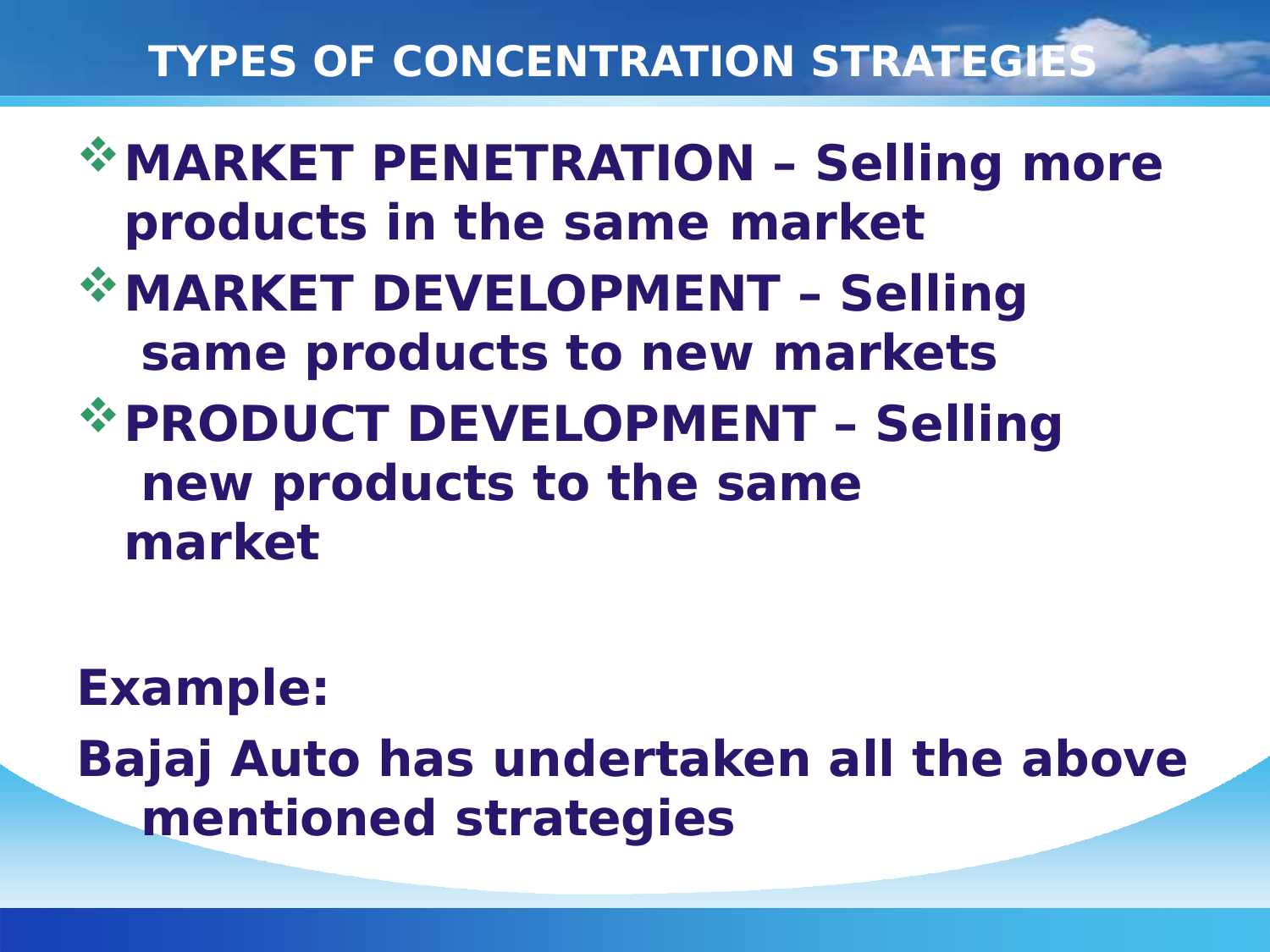

# TYPES OF CONCENTRATION STRATEGIES

MARKET PENETRATION – Selling more  products in the same market
MARKET DEVELOPMENT – Selling  same products to new markets
PRODUCT DEVELOPMENT – Selling  new products to the same market

Example:
Bajaj Auto has undertaken all the above  mentioned strategies